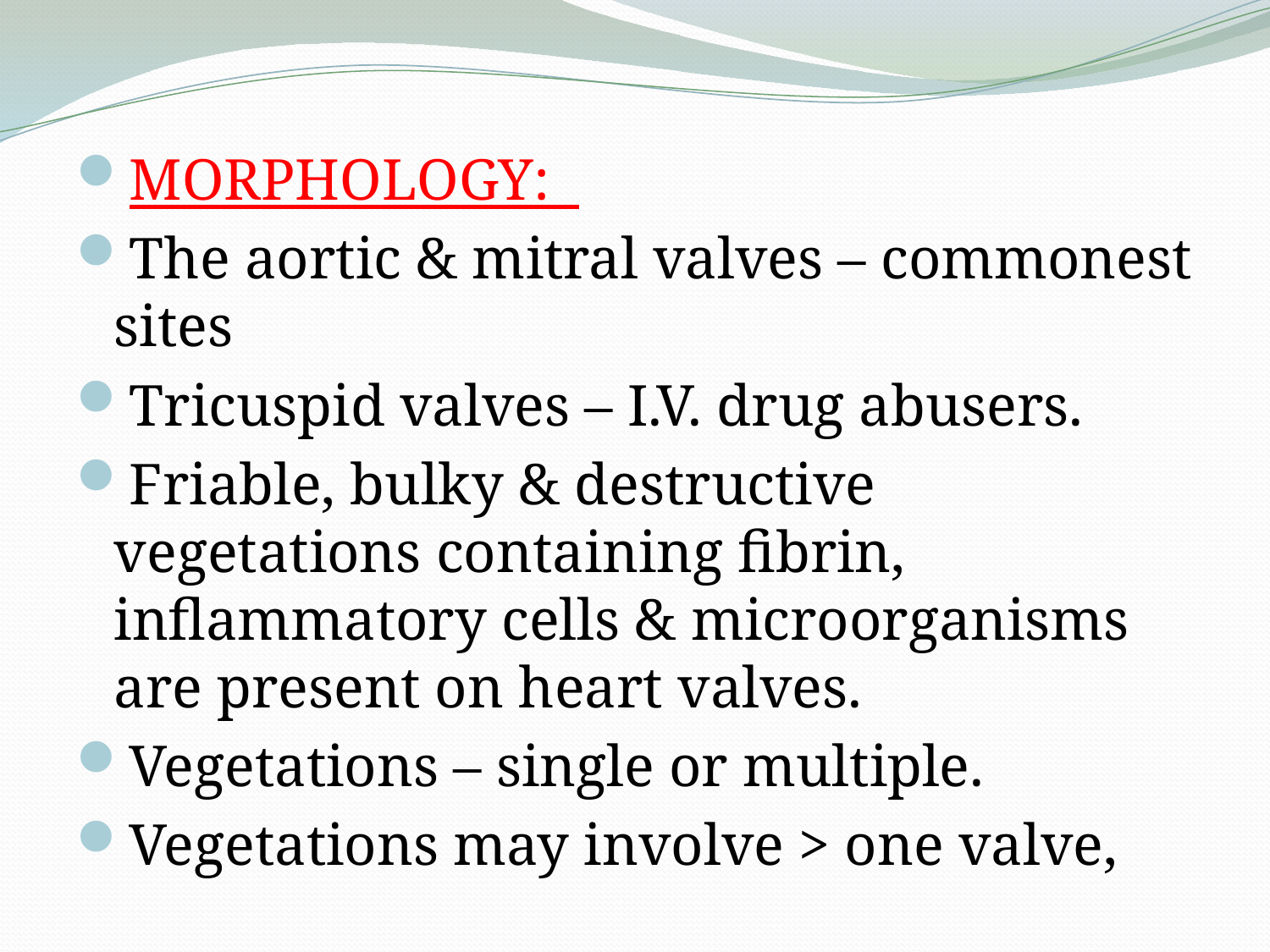

MORPHOLOGY:
The aortic & mitral valves – commonest sites
Tricuspid valves – I.V. drug abusers.
Friable, bulky & destructive vegetations containing fibrin, inflammatory cells & microorganisms are present on heart valves.
Vegetations – single or multiple.
Vegetations may involve > one valve,